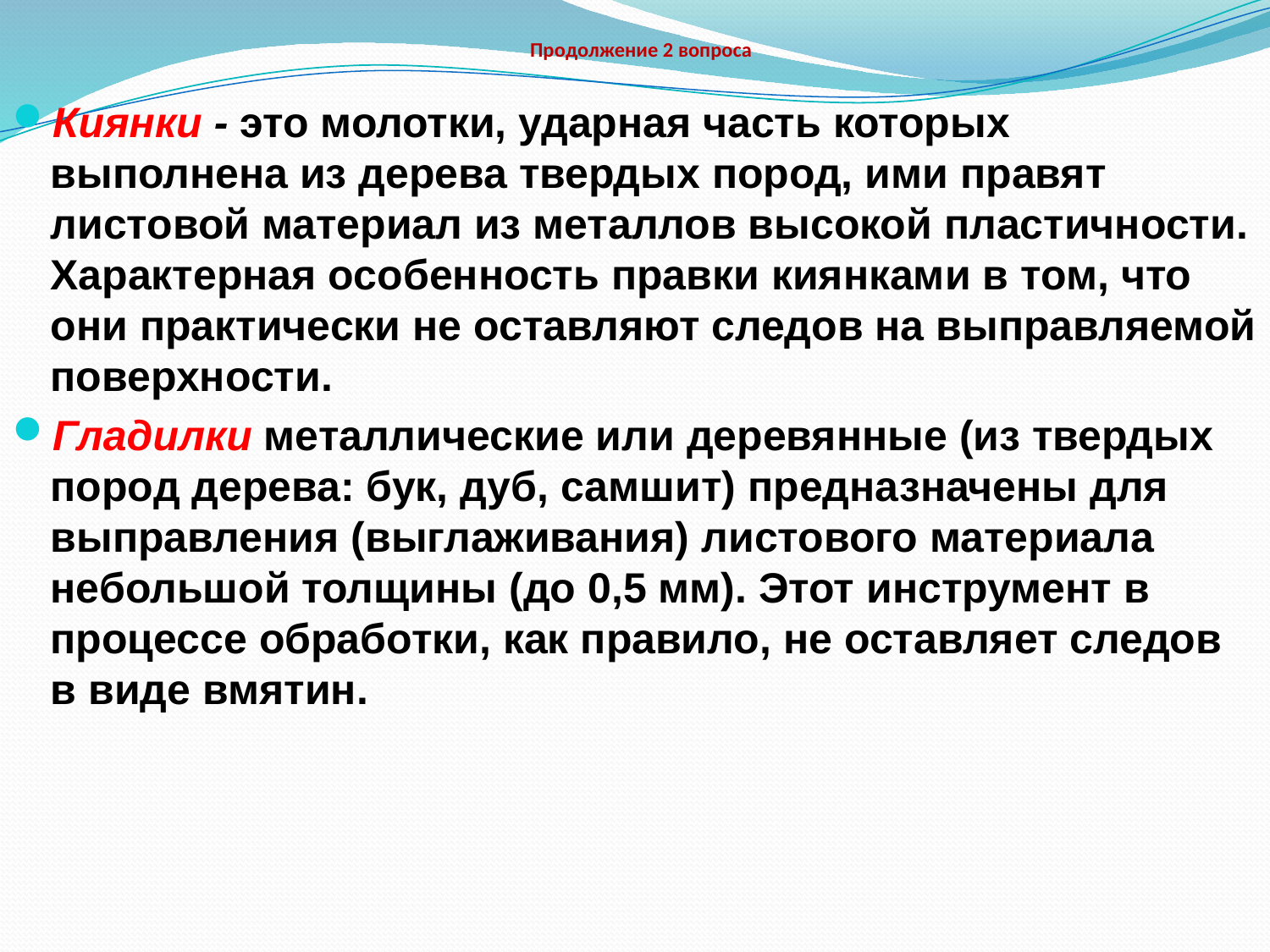

# Продолжение 2 вопроса
Киянки - это молотки, ударная часть которых выполнена из де­рева твердых пород, ими правят листовой материал из металлов высокой пластичности. Характерная особенность правки киянками в том, что они практически не оставляют следов на выправляемой поверхности.
Гладилки металлические или деревянные (из твердых пород дерева: бук, дуб, самшит) предназначены для выправления (выглаживания) листового материала небольшой толщины (до 0,5 мм). Этот инструмент в процессе обработки, как правило, не оставляет следов в виде вмятин.